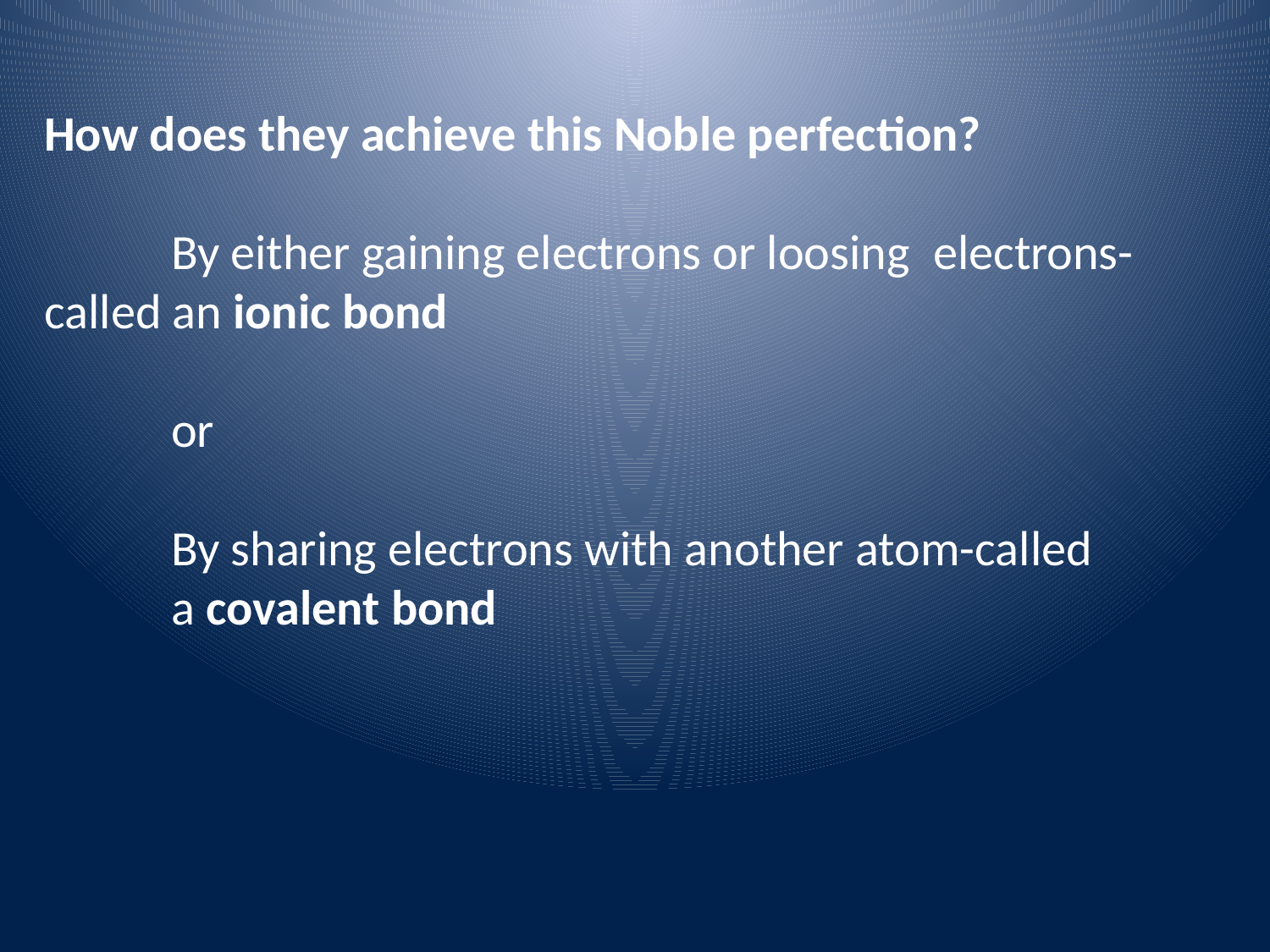

How does they achieve this Noble perfection?

	By either gaining electrons or loosing 	electrons- called an ionic bond

	or

	By sharing electrons with another atom-called 		a covalent bond